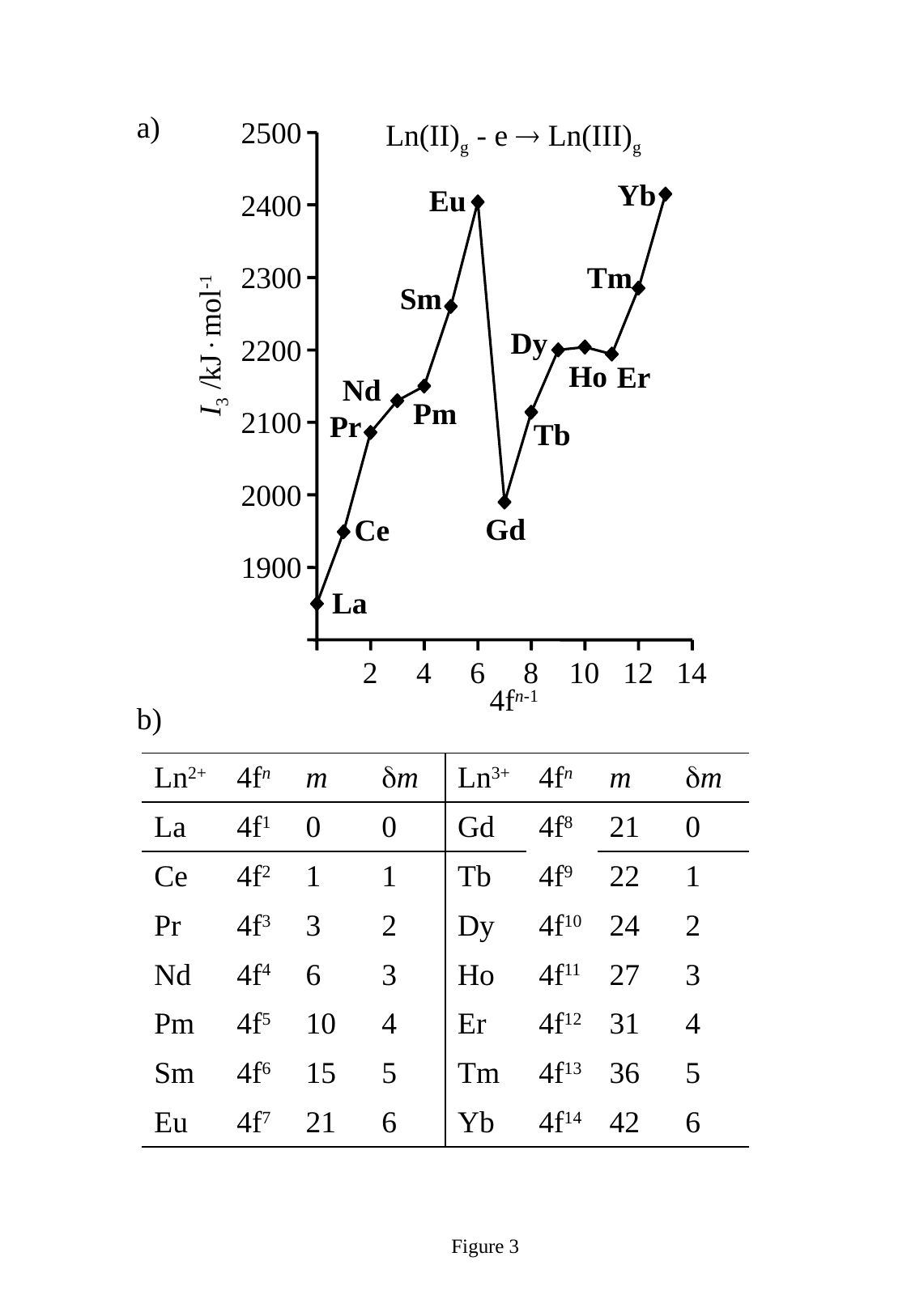

a)
Ln(II)g - e → Ln(III)g
2500

Yb
Eu
2400

Tm
2300
Sm

Dy
I3 /kJ⋅mol-1
2200

Ho
Er
Nd

Pm

Pr
2100

Tb

2000

Gd
Ce

1900

La

2
4
6
8
10
12
14
4fn-1
b)
| Ln2+ | 4fn | m | δm | Ln3+ | 4fn | m | δm |
| --- | --- | --- | --- | --- | --- | --- | --- |
| La | 4f1 | 0 | 0 | Gd | 4f8 | 21 | 0 |
| Ce | 4f2 | 1 | 1 | Tb | 4f9 | 22 | 1 |
| Pr | 4f3 | 3 | 2 | Dy | 4f10 | 24 | 2 |
| Nd | 4f4 | 6 | 3 | Ho | 4f11 | 27 | 3 |
| Pm | 4f5 | 10 | 4 | Er | 4f12 | 31 | 4 |
| Sm | 4f6 | 15 | 5 | Tm | 4f13 | 36 | 5 |
| Eu | 4f7 | 21 | 6 | Yb | 4f14 | 42 | 6 |
Figure 3